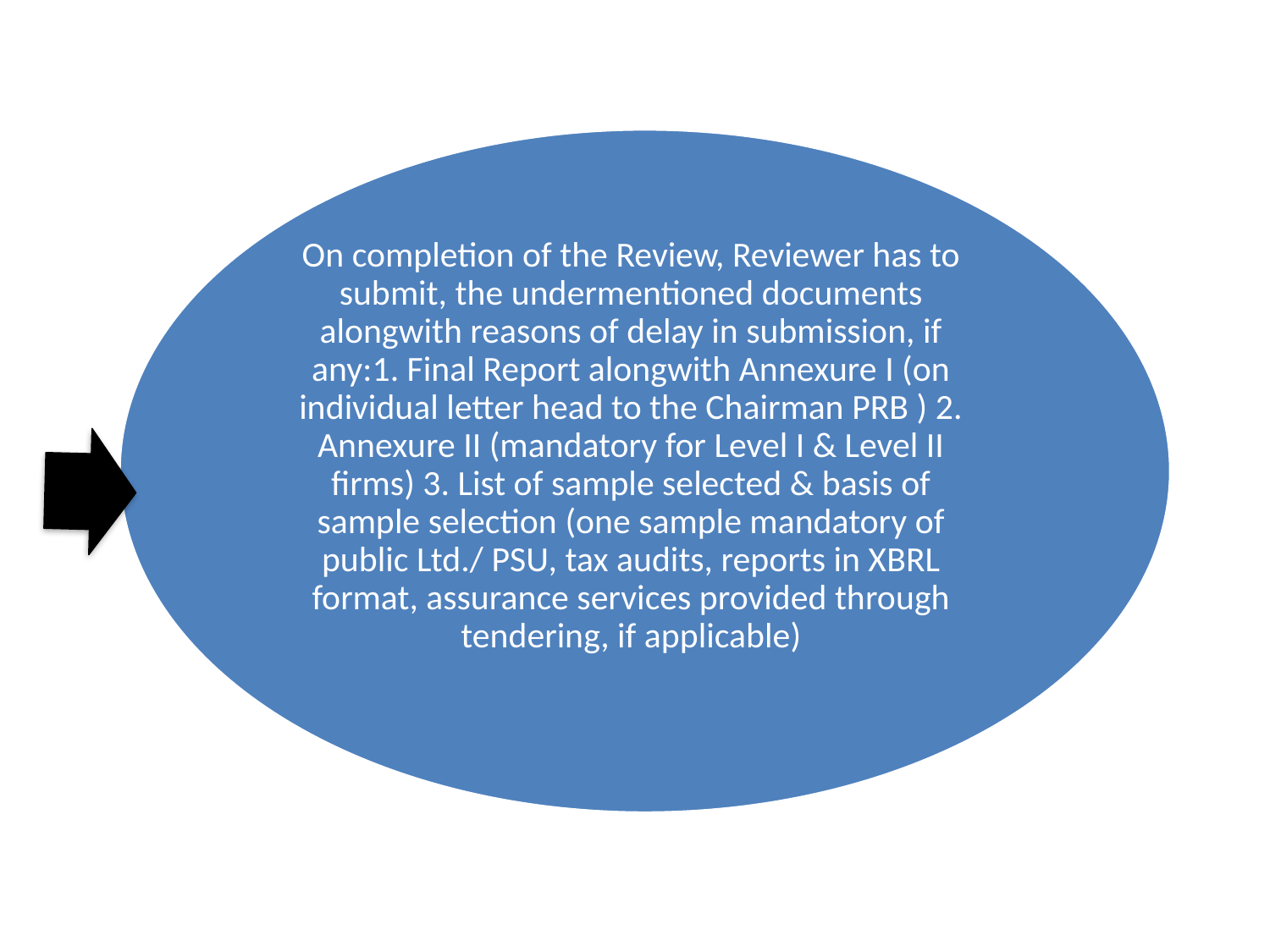

On completion of the Review, Reviewer has to submit, the undermentioned documents alongwith reasons of delay in submission, if any:1. Final Report alongwith Annexure I (on individual letter head to the Chairman PRB ) 2. Annexure II (mandatory for Level I & Level II firms) 3. List of sample selected & basis of sample selection (one sample mandatory of public Ltd./ PSU, tax audits, reports in XBRL format, assurance services provided through tendering, if applicable)